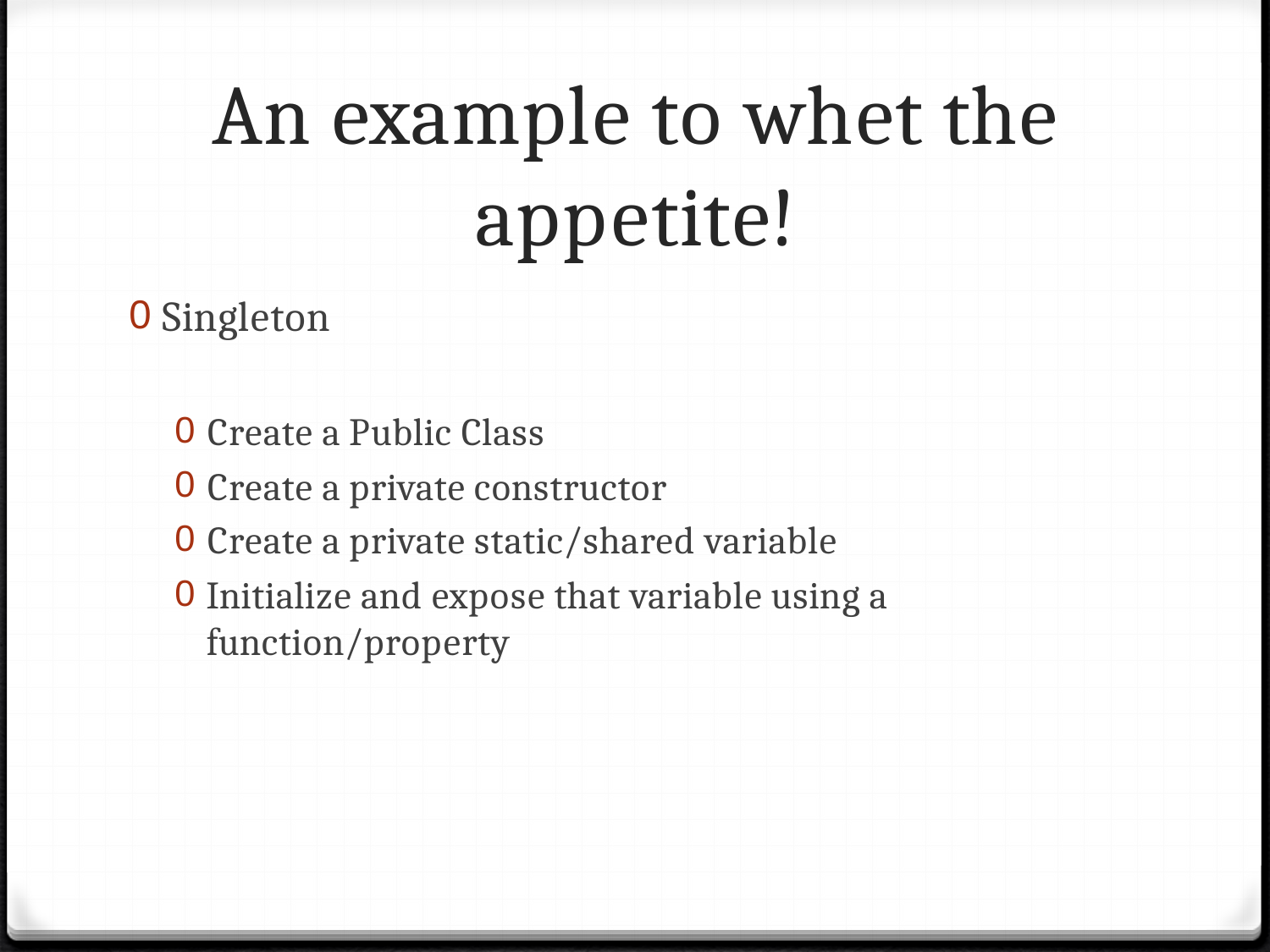

# An example to whet the appetite!
Singleton

Create a Public Class
Create a private constructor
Create a private static/shared variable
Initialize and expose that variable using a function/property